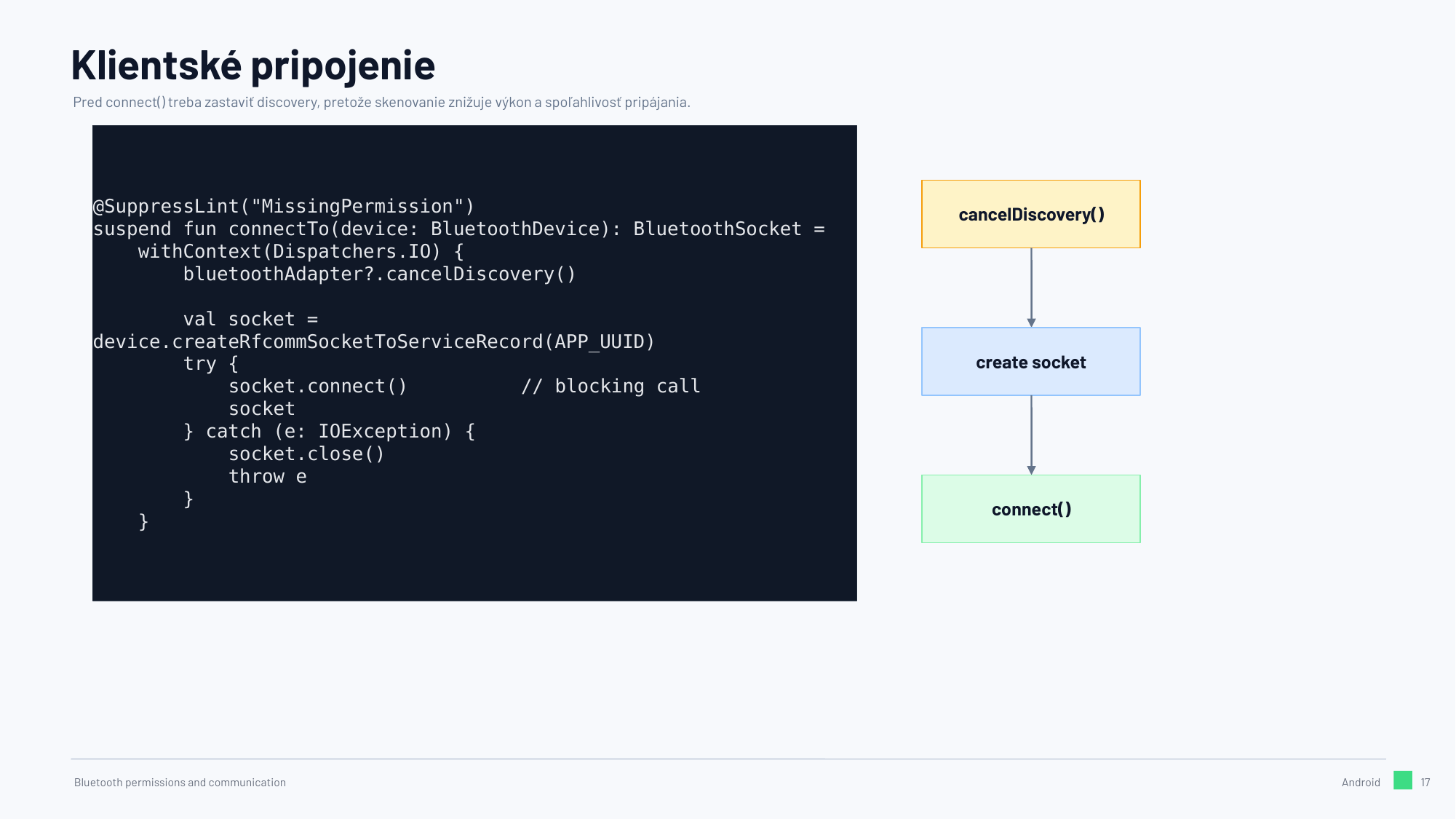

Klientské pripojenie
Pred connect() treba zastaviť discovery, pretože skenovanie znižuje výkon a spoľahlivosť pripájania.
@SuppressLint("MissingPermission")
suspend fun connectTo(device: BluetoothDevice): BluetoothSocket =
    withContext(Dispatchers.IO) {
        bluetoothAdapter?.cancelDiscovery()

        val socket = device.createRfcommSocketToServiceRecord(APP_UUID)
        try {
            socket.connect()          // blocking call
            socket
        } catch (e: IOException) {
            socket.close()
            throw e
        }
    }
cancelDiscovery()

create socket

connect()
17